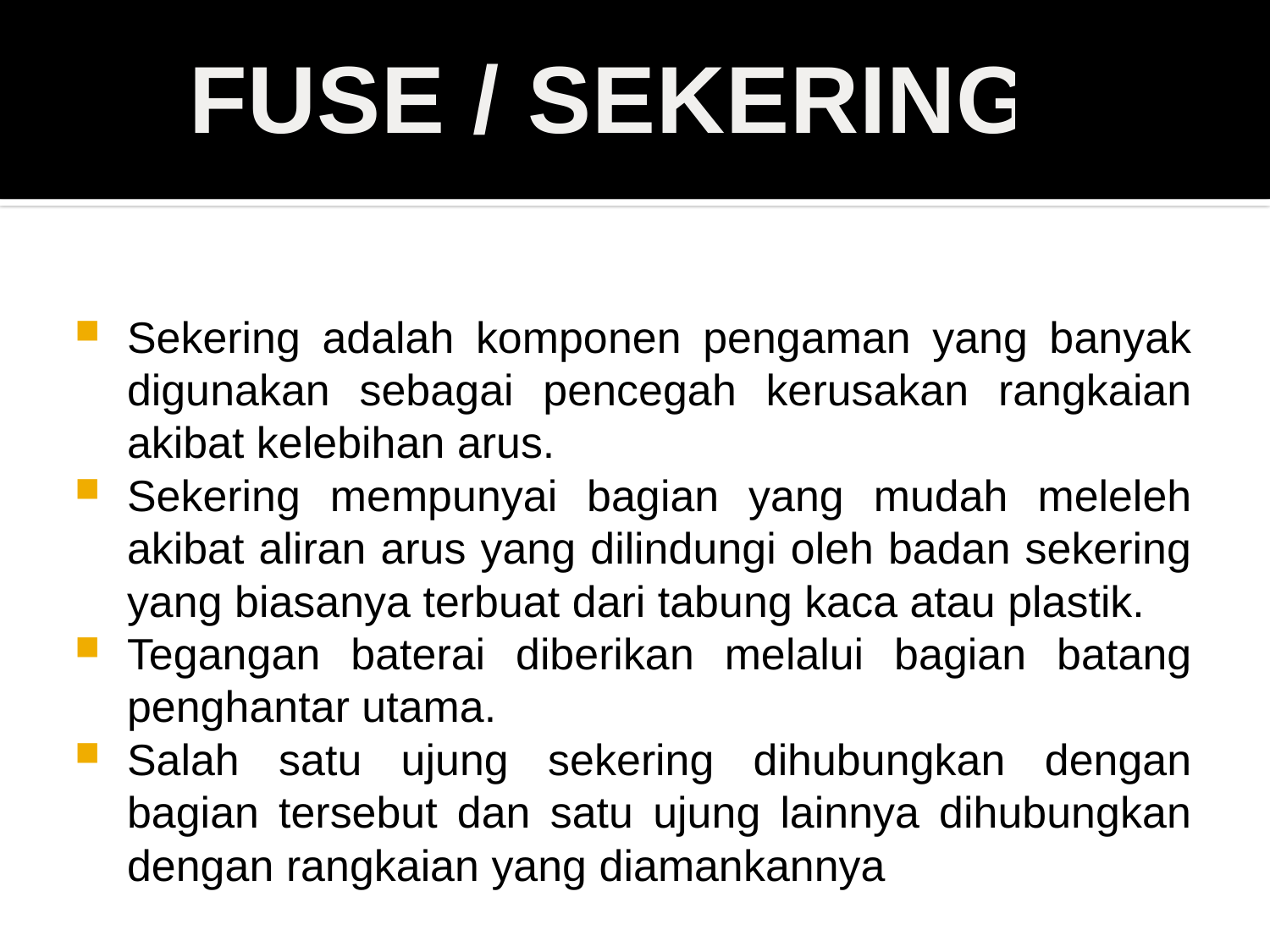

FUSE / SEKERING
Sekering adalah komponen pengaman yang banyak digunakan sebagai pencegah kerusakan rangkaian akibat kelebihan arus.
Sekering mempunyai bagian yang mudah meleleh akibat aliran arus yang dilindungi oleh badan sekering yang biasanya terbuat dari tabung kaca atau plastik.
Tegangan baterai diberikan melalui bagian batang penghantar utama.
Salah satu ujung sekering dihubungkan dengan bagian tersebut dan satu ujung lainnya dihubungkan dengan rangkaian yang diamankannya